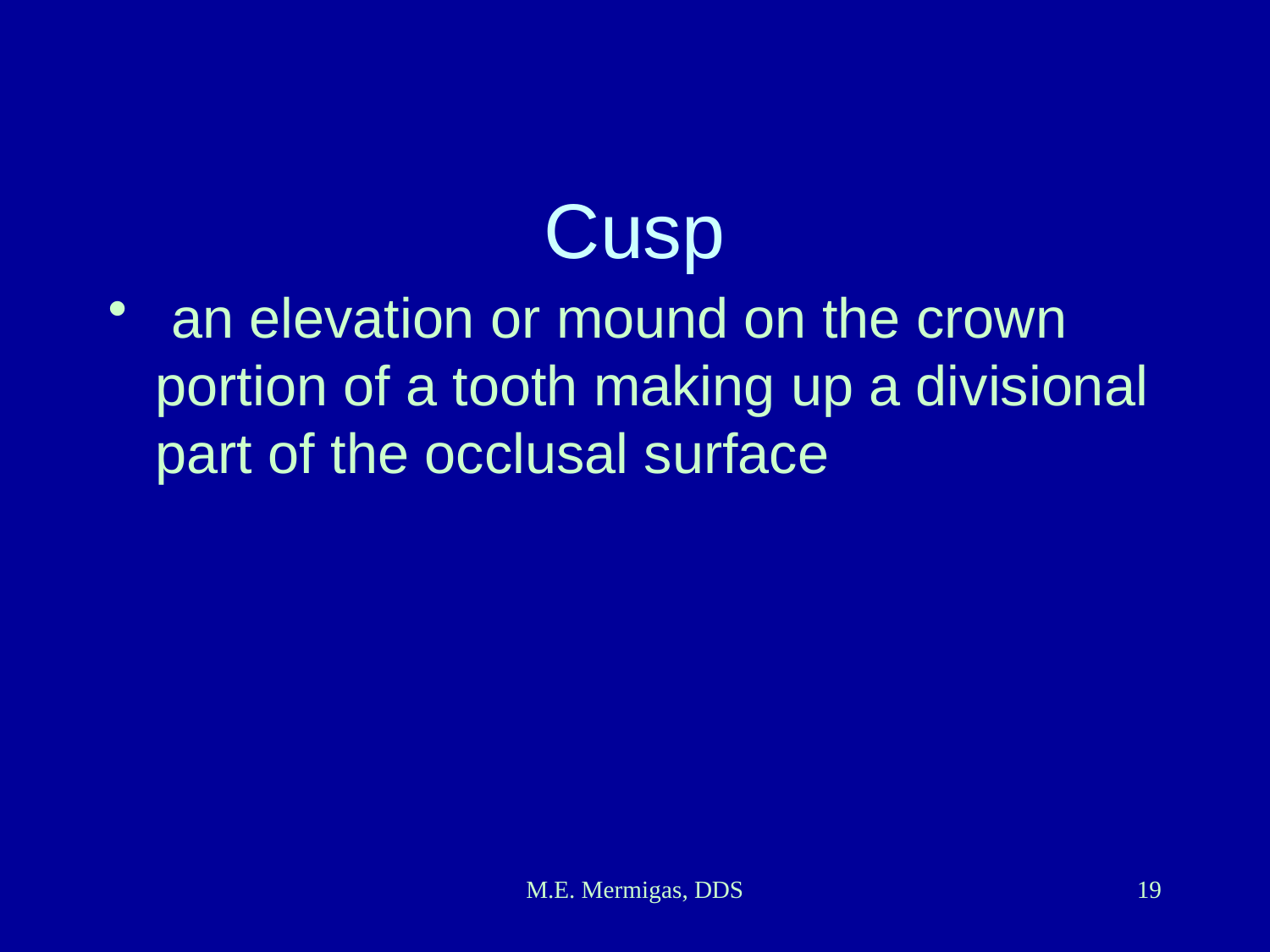

an elevation or mound on the crown portion of a tooth making up a divisional part of the occlusal surface
# Cusp
M.E. Mermigas, DDS
19